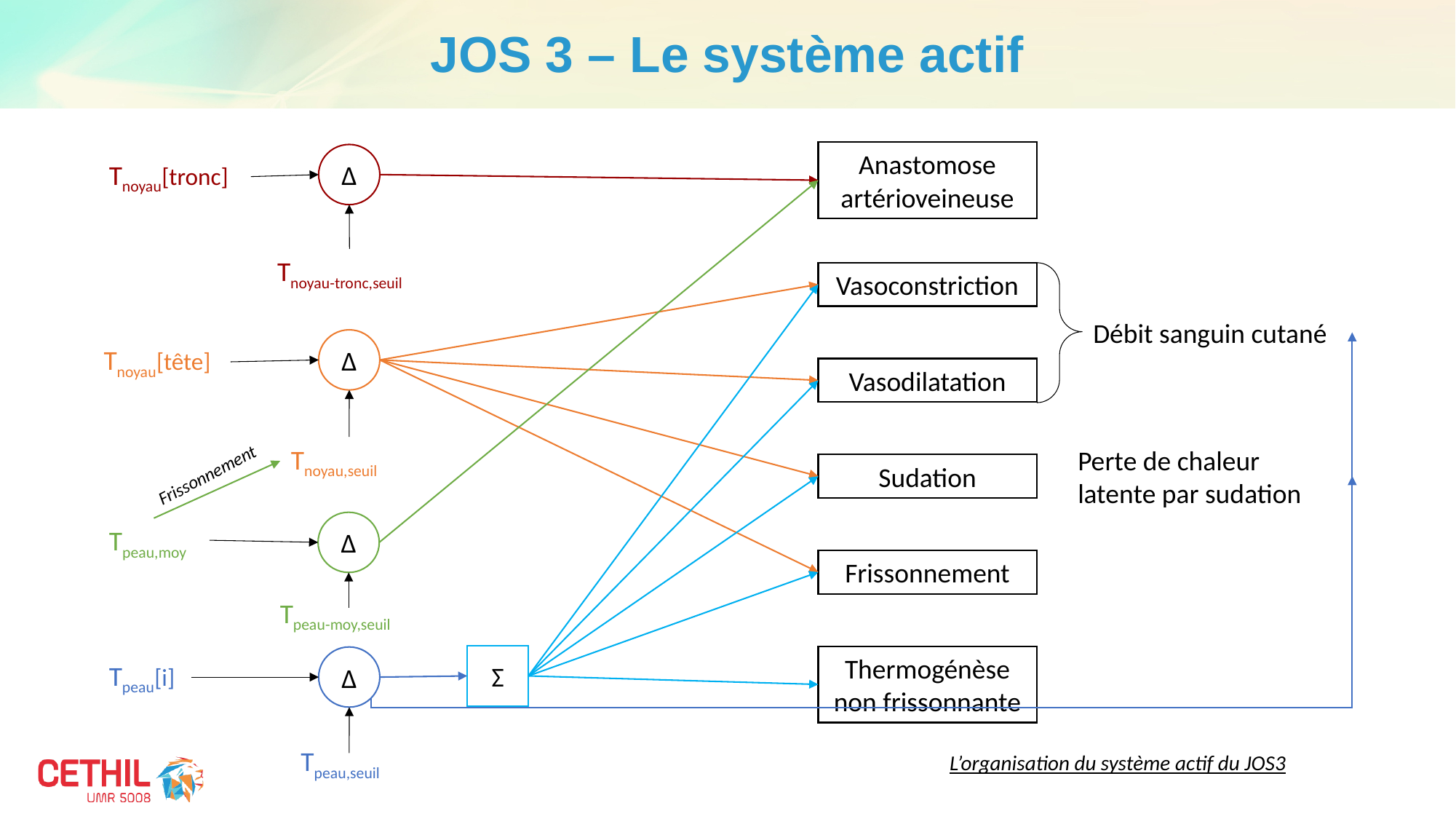

JOS 3 – Le système actif

Anastomose artérioveineuse
Vasoconstriction
Vasodilatation
Sudation
Frissonnement
Thermogénèse non frissonnante
Δ
Tnoyau[tronc]
Tnoyau-tronc,seuil

Débit sanguin cutané
Δ
Tnoyau[tête]
Tnoyau,seuil
Perte de chaleur latente par sudation
Frissonnement
Δ
Tpeau,moy
Tpeau-moy,seuil
Σ
Δ
Tpeau[i]
Tpeau,seuil
L’organisation du système actif du JOS3